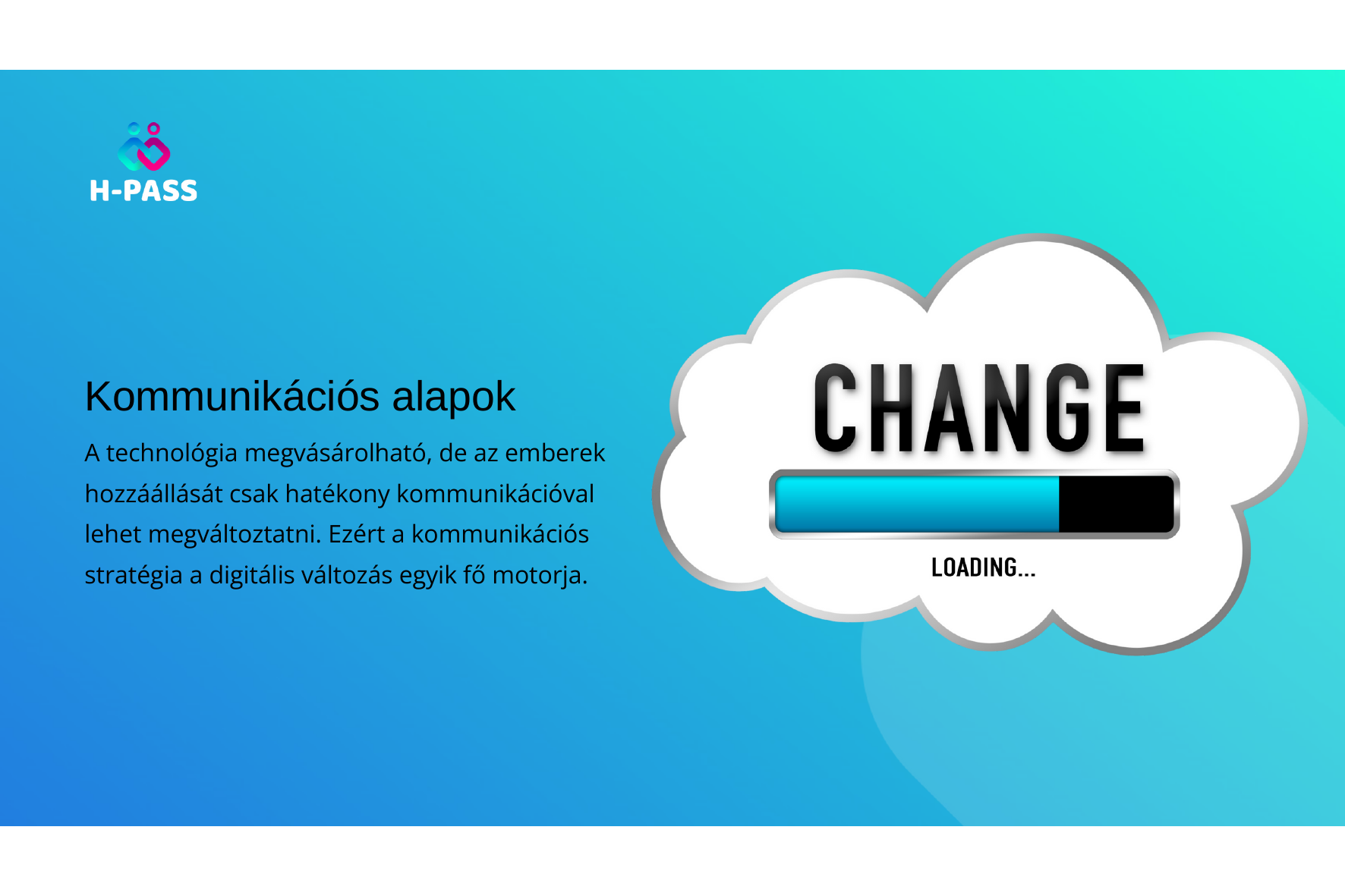

Kommunikációs alapok
A technológia megvásárolható, de az emberek hozzáállását csak hatékony kommunikációval lehet megváltoztatni. Ezért a kommunikációs stratégia a digitális változás egyik fő motorja.